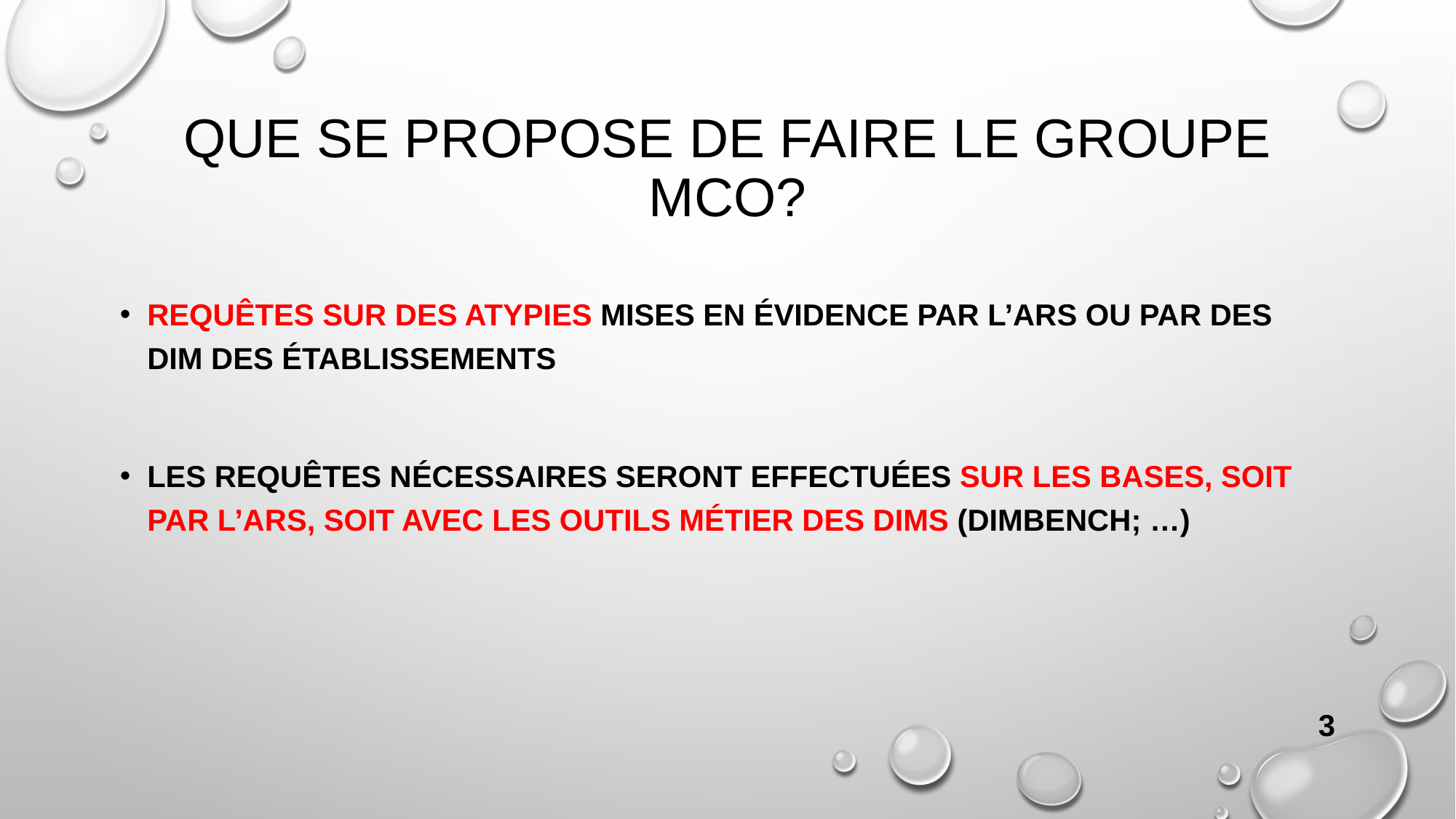

# Que se propose de faire le groupe MCO?
Requêtes sur des atypies mises en évidence par l’ars ou par des DIM des établissements

Les requêtes nécessaires seront effectuées sur les bases, soit par l’ARS, soit avec les outils métier des dims (dimbench; …)

3